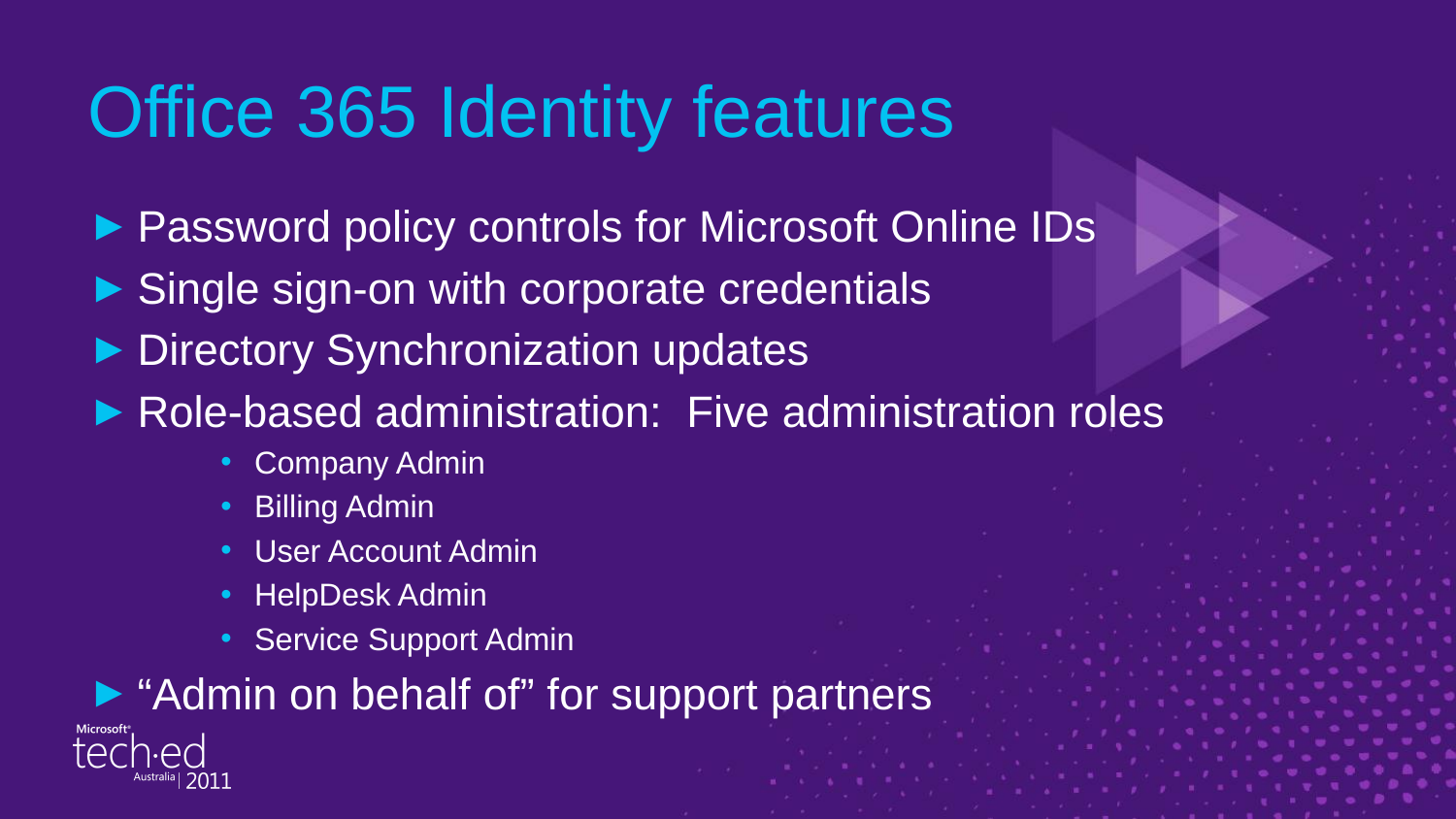

# Office 365 Identity features
Password policy controls for Microsoft Online IDs
Single sign-on with corporate credentials
Directory Synchronization updates
Role-based administration:  Five administration roles
Company Admin
Billing Admin
User Account Admin
HelpDesk Admin
Service Support Admin
“Admin on behalf of” for support partners